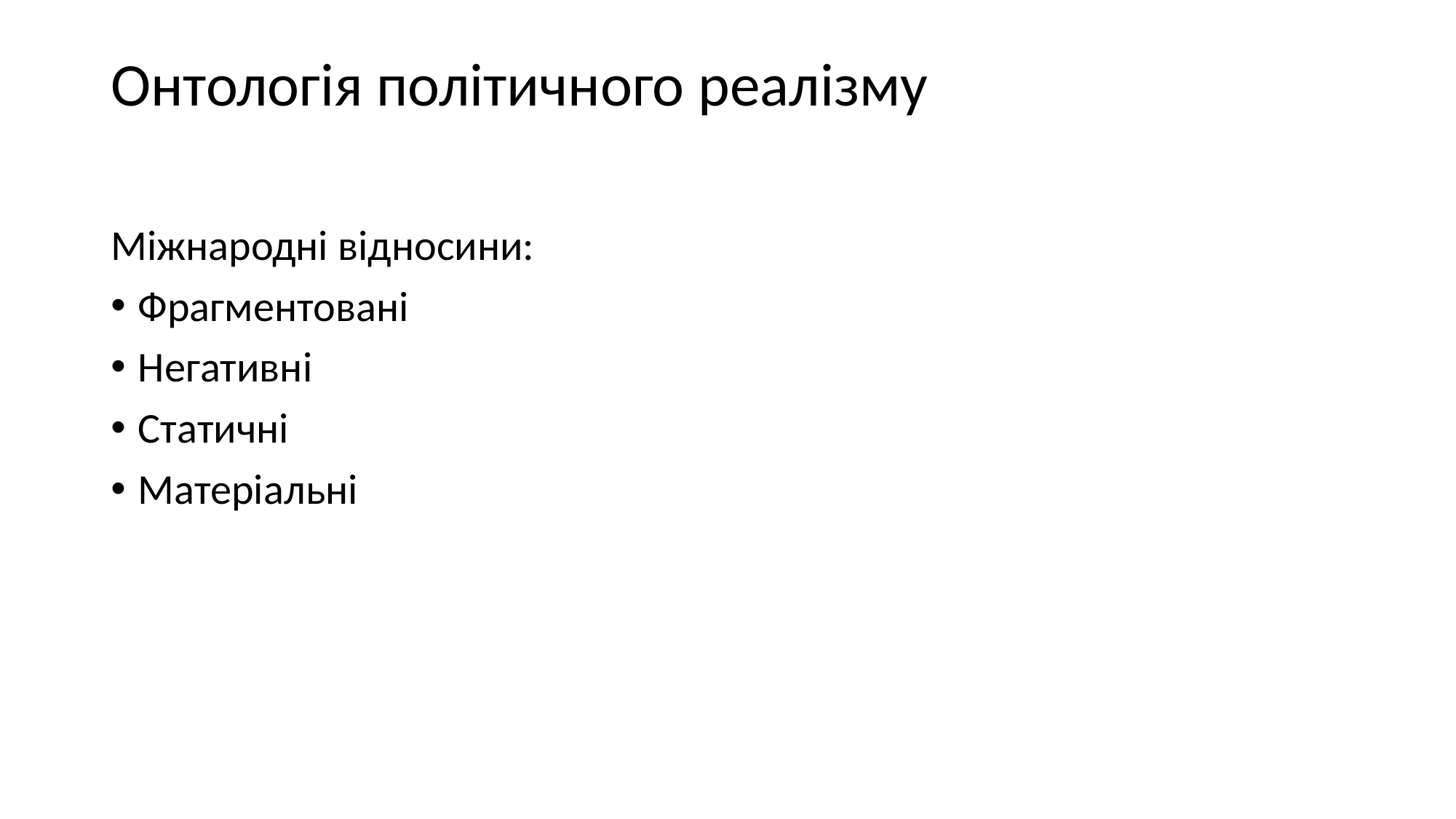

# Онтологія політичного реалізму
Міжнародні відносини:
Фрагментовані
Негативні
Статичні
Матеріальні